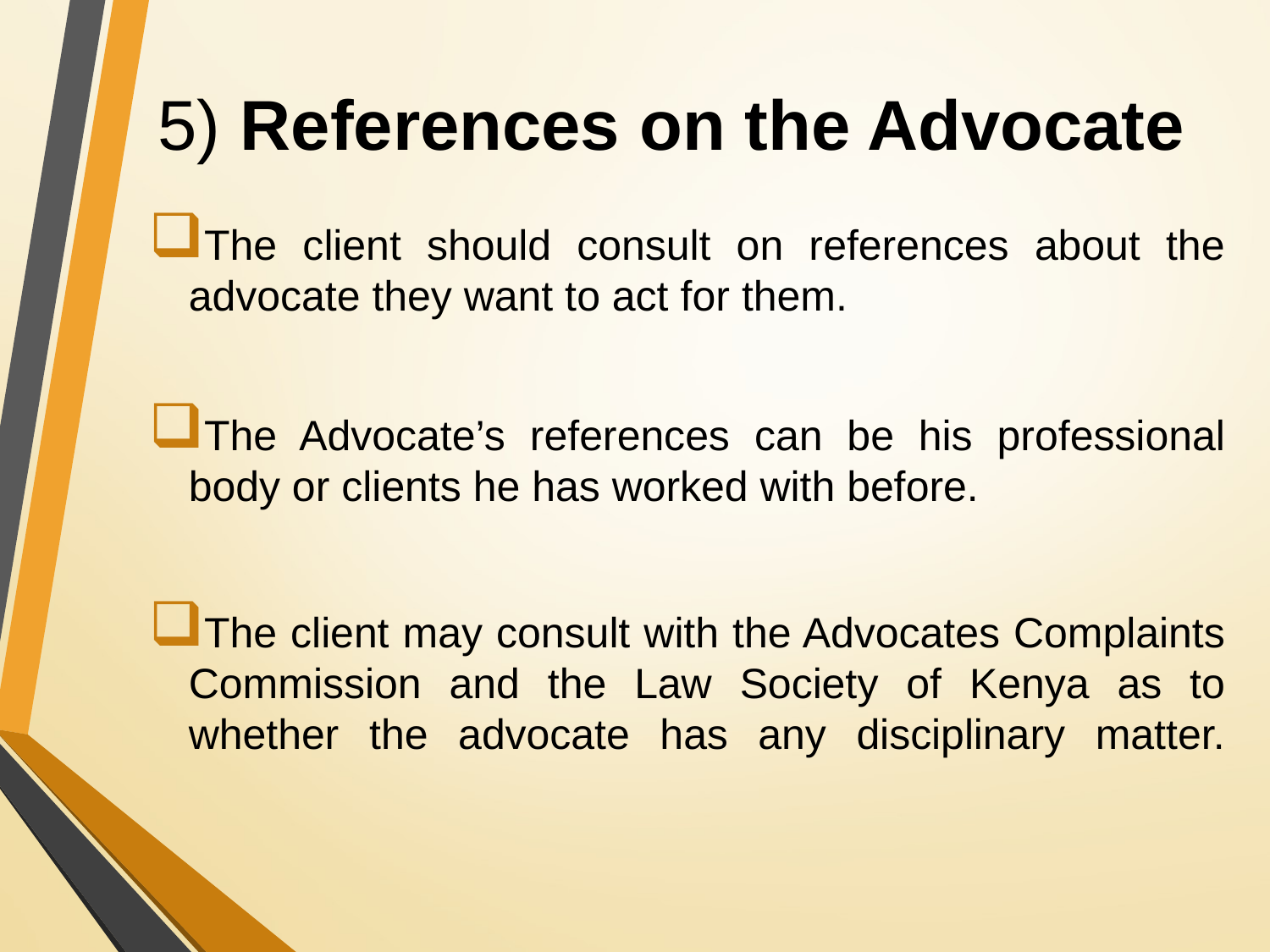

# 5) References on the Advocate
The client should consult on references about the advocate they want to act for them.

The Advocate’s references can be his professional body or clients he has worked with before.

The client may consult with the Advocates Complaints Commission and the Law Society of Kenya as to whether the advocate has any disciplinary matter.